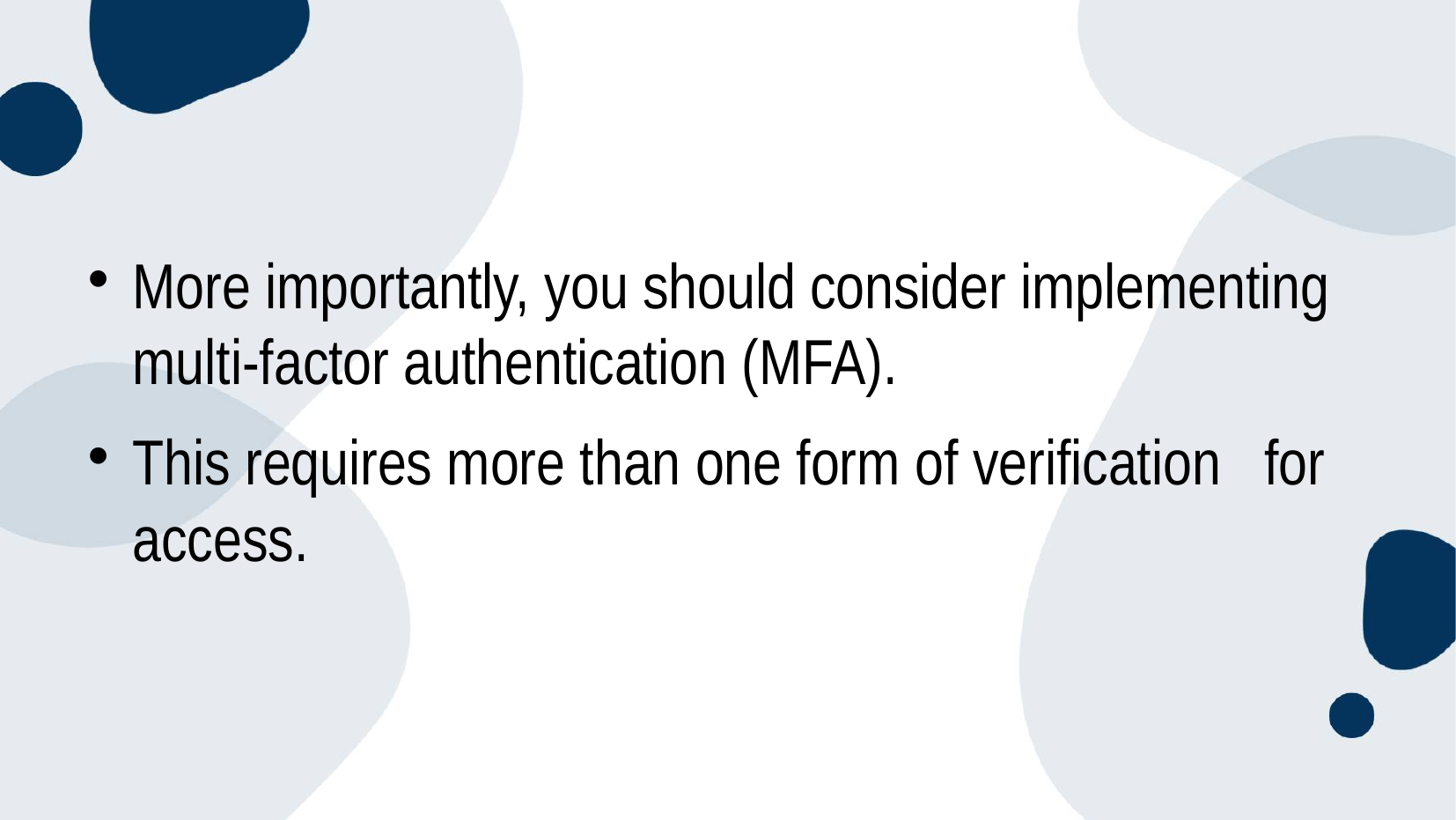

#
More importantly, you should consider implementing multi-factor authentication (MFA).
This requires more than one form of verification   for access.